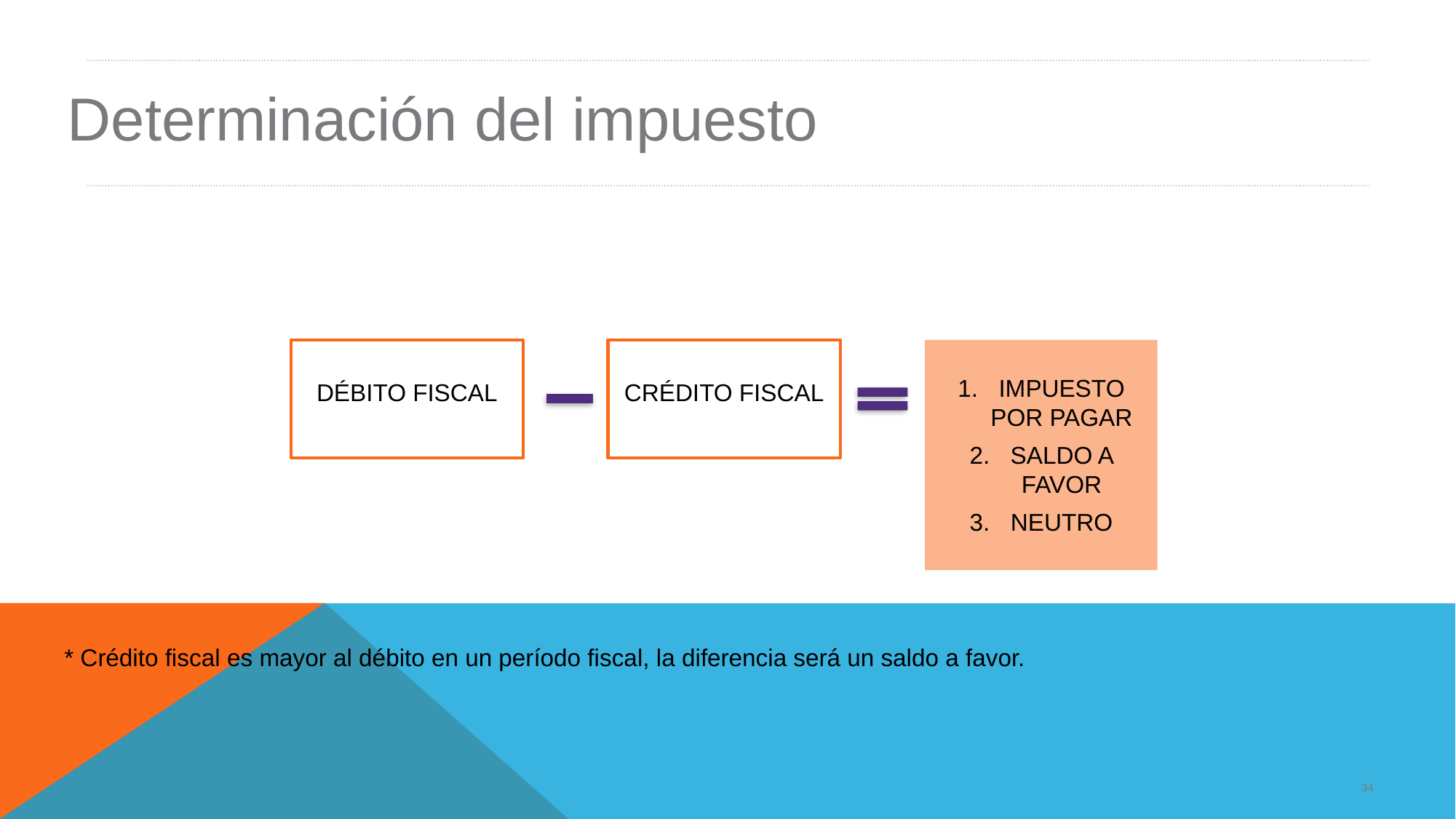

Determinación del impuesto

IMPUESTO POR PAGAR
SALDO A FAVOR
NEUTRO

DÉBITO FISCAL

CRÉDITO FISCAL

* Crédito fiscal es mayor al débito en un período fiscal, la diferencia será un saldo a favor.